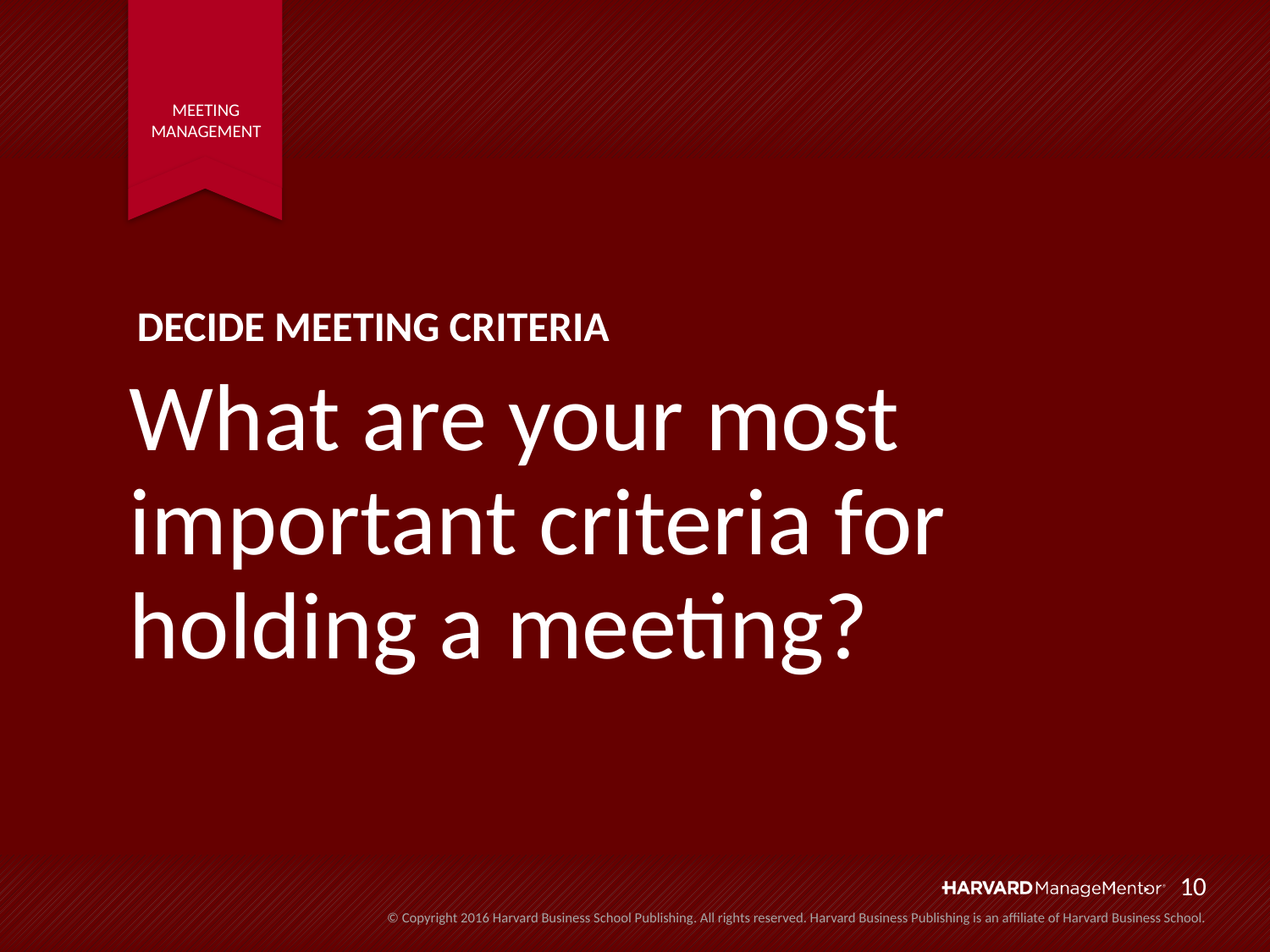

DECIDE MEETING CRITERIA
What are your most important criteria for holding a meeting?